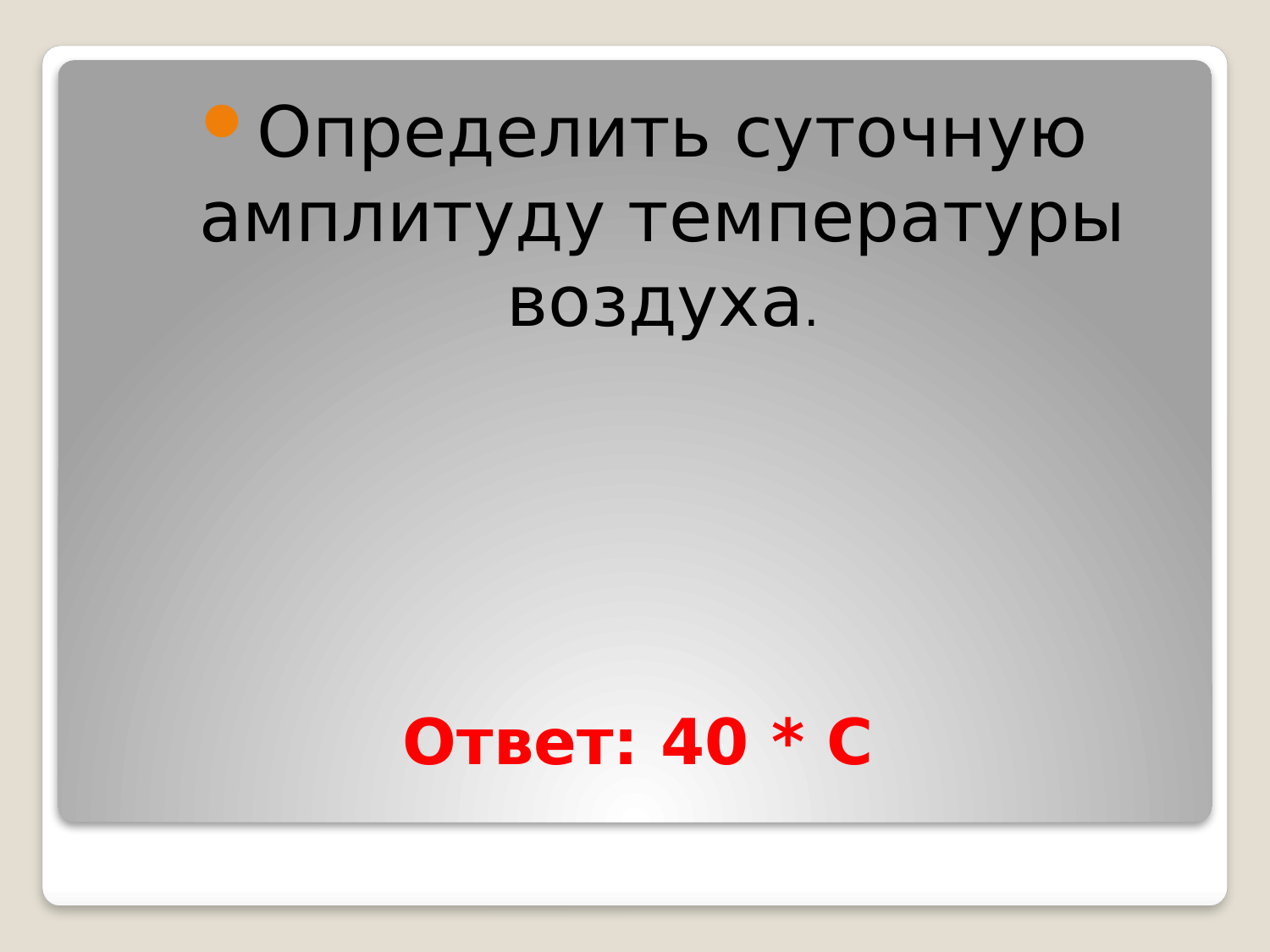

Определить суточную амплитуду температуры воздуха.

# Ответ: 40 * C